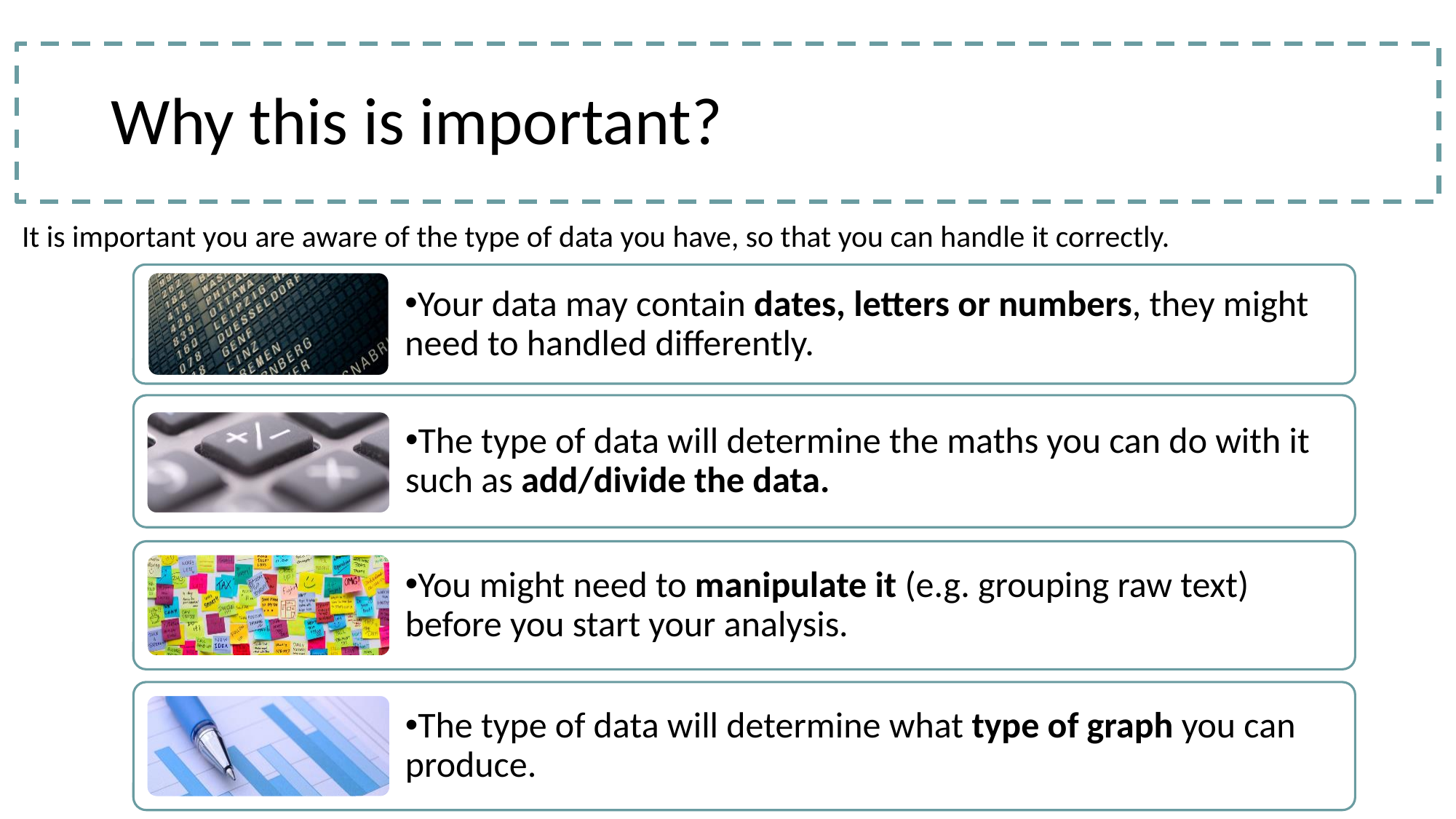

# Why this is important?
It is important you are aware of the type of data you have, so that you can handle it correctly.

Your data may contain dates, letters or numbers, they might need to handled differently.
The type of data will determine the maths you can do with it such as add/divide the data.
You might need to manipulate it (e.g. grouping raw text) before you start your analysis.
The type of data will determine what type of graph you can produce.